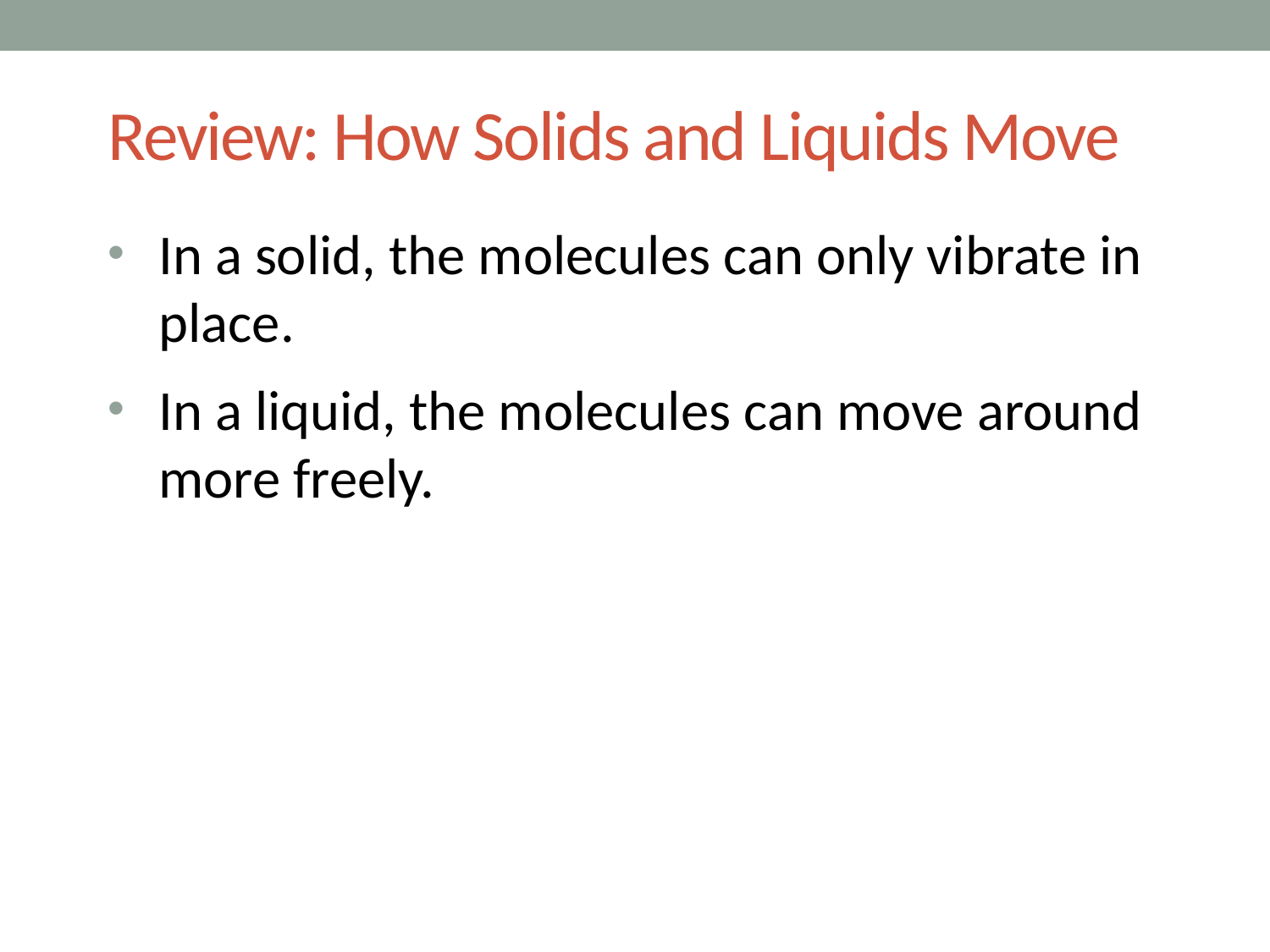

# Review: How Solids and Liquids Move
In a solid, the molecules can only vibrate in place.
In a liquid, the molecules can move around more freely.